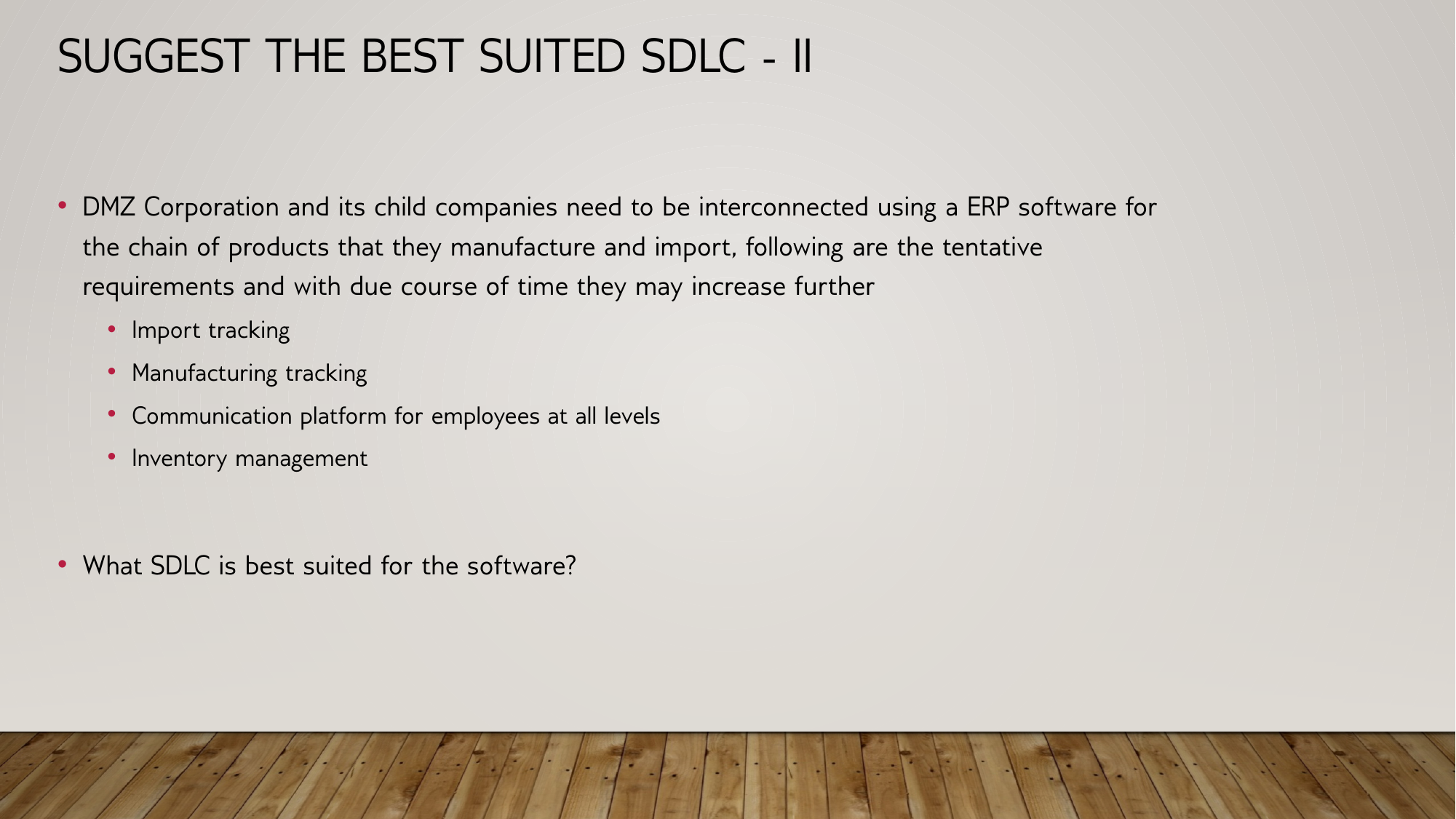

# Suggest the best suited SDLC - II
DMZ Corporation and its child companies need to be interconnected using a ERP software for the chain of products that they manufacture and import, following are the tentative requirements and with due course of time they may increase further
Import tracking
Manufacturing tracking
Communication platform for employees at all levels
Inventory management

What SDLC is best suited for the software?